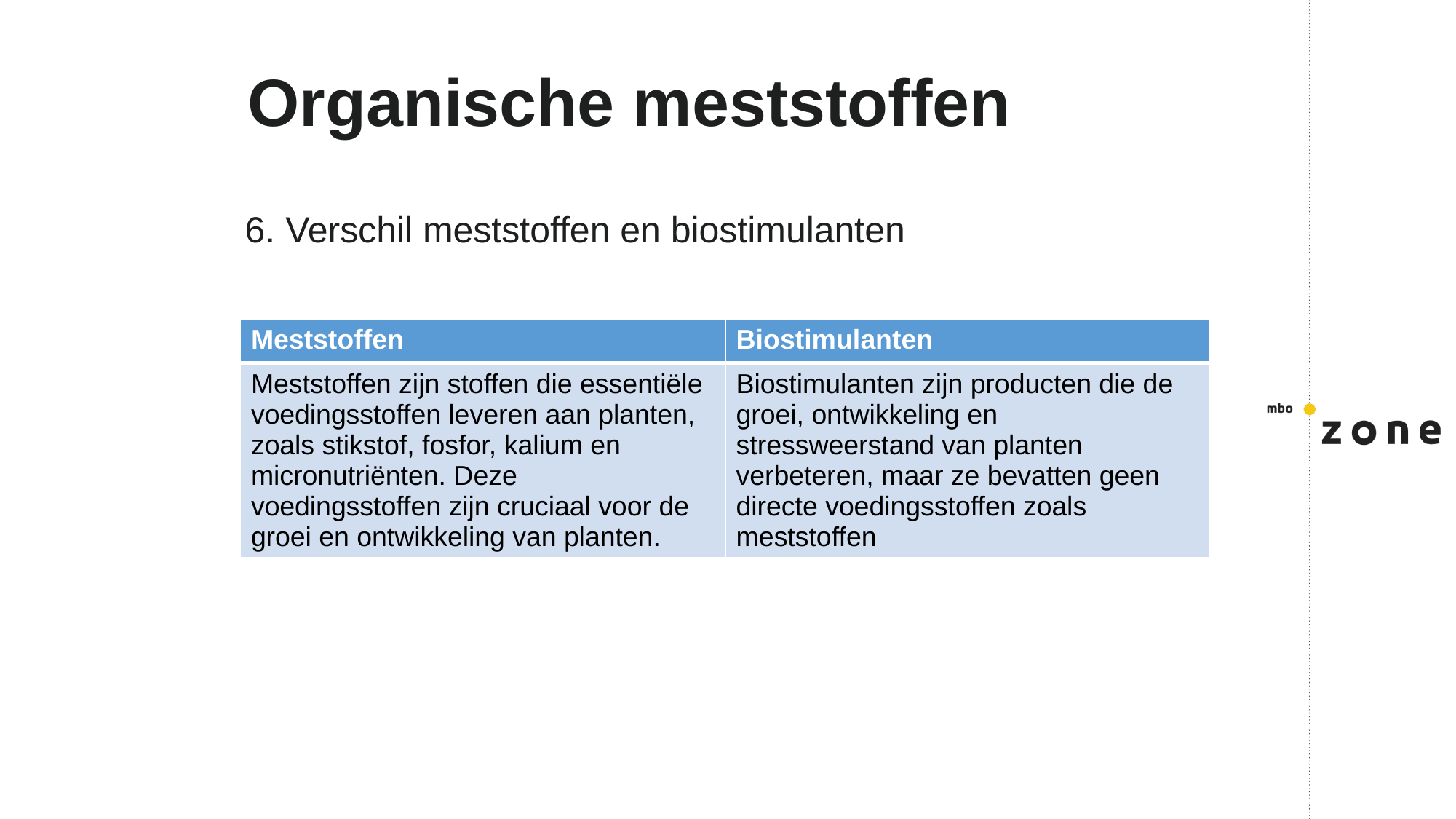

# Organische meststoffen
6. Verschil meststoffen en biostimulanten

| Meststoffen | Biostimulanten |
| --- | --- |
| Meststoffen zijn stoffen die essentiële voedingsstoffen leveren aan planten, zoals stikstof, fosfor, kalium en micronutriënten. Deze voedingsstoffen zijn cruciaal voor de groei en ontwikkeling van planten. | Biostimulanten zijn producten die de groei, ontwikkeling en stressweerstand van planten verbeteren, maar ze bevatten geen directe voedingsstoffen zoals meststoffen |